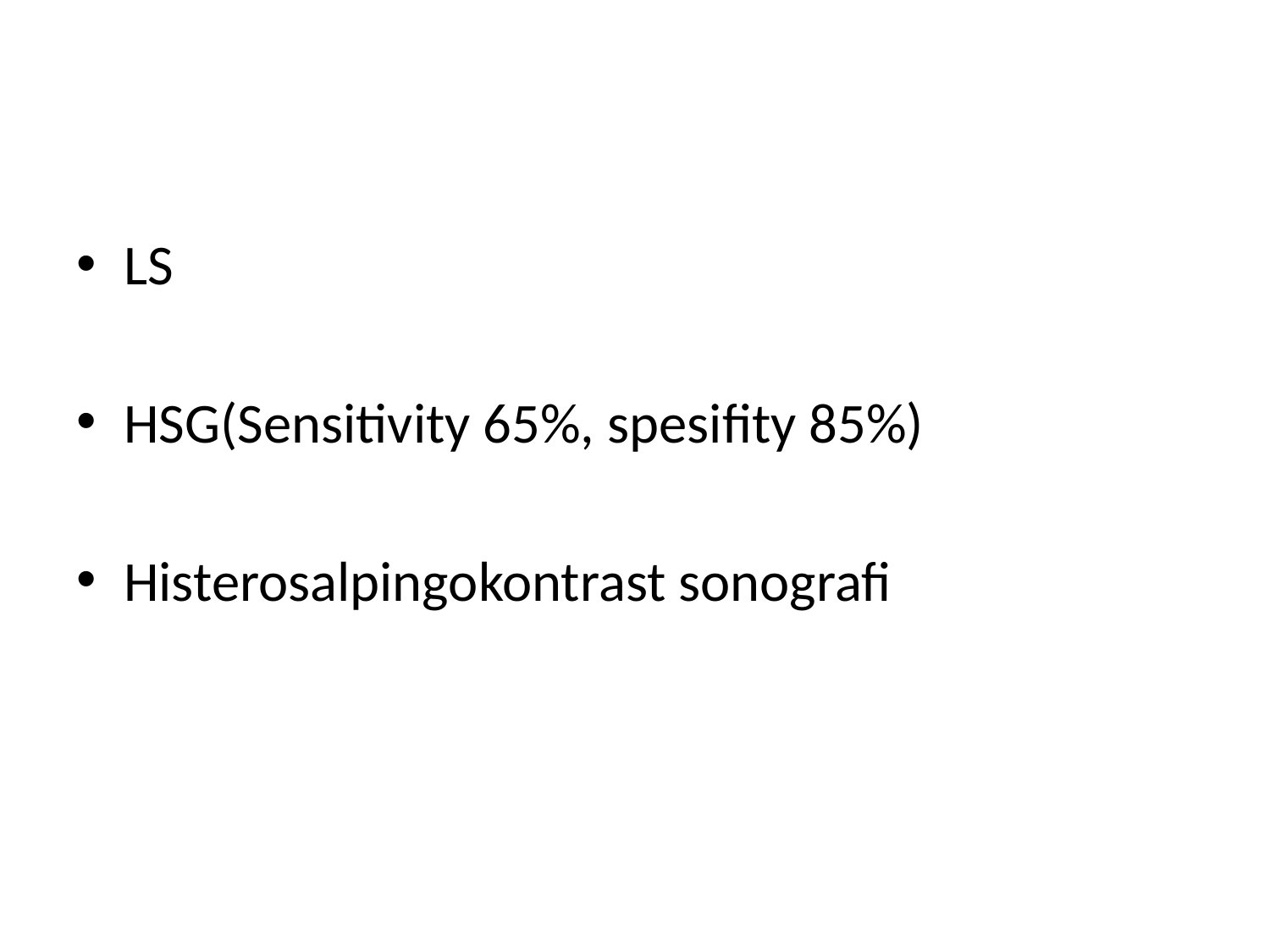

#
LS

HSG(Sensitivity 65%, spesifity 85%)

Histerosalpingokontrast sonografi